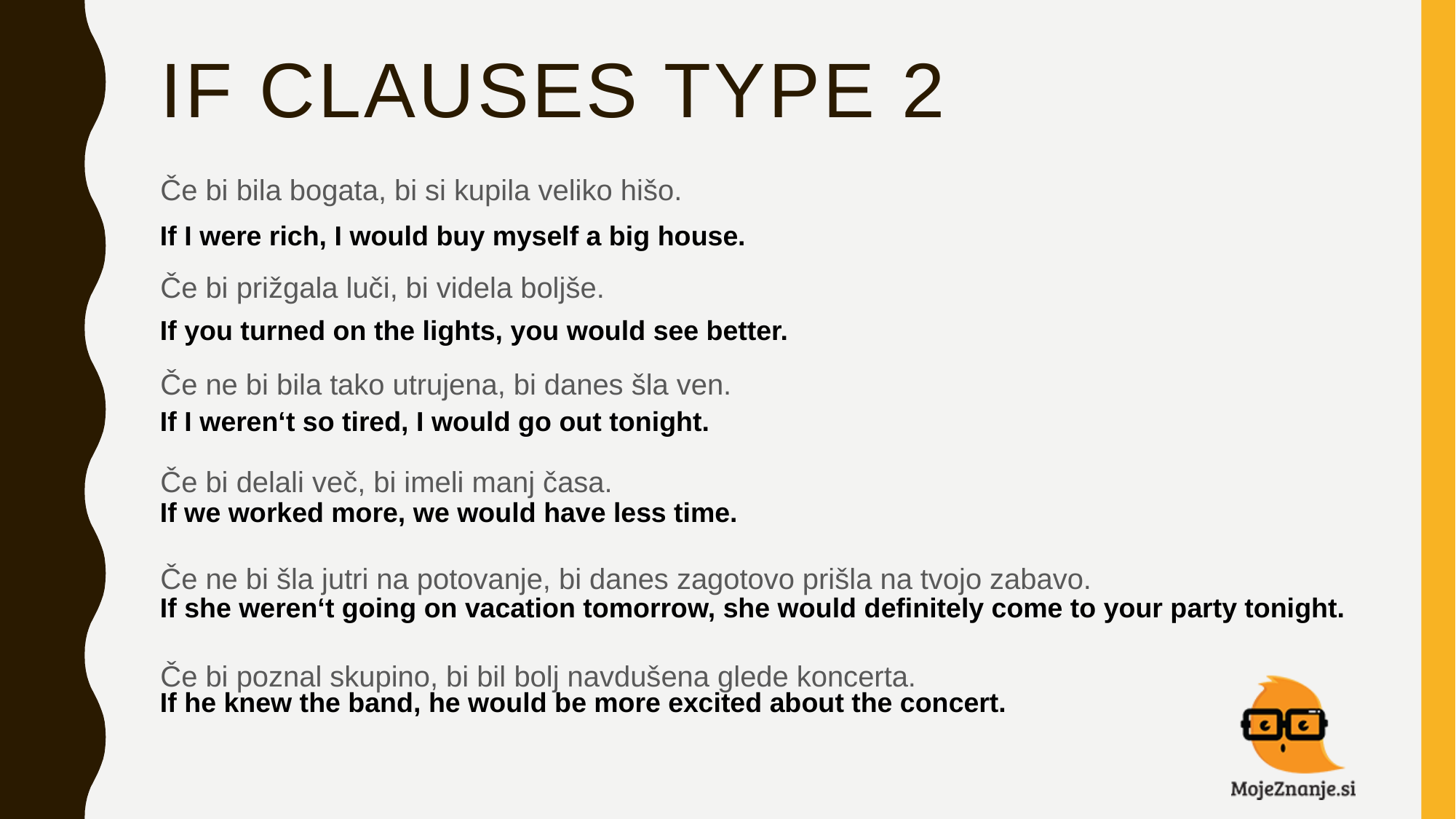

# IF CLAUSES TYPE 2
Če bi bila bogata, bi si kupila veliko hišo.

Če bi prižgala luči, bi videla boljše.

Če ne bi bila tako utrujena, bi danes šla ven.

Če bi delali več, bi imeli manj časa.

Če ne bi šla jutri na potovanje, bi danes zagotovo prišla na tvojo zabavo.

Če bi poznal skupino, bi bil bolj navdušena glede koncerta.
If I were rich, I would buy myself a big house.
If you turned on the lights, you would see better.
If I weren‘t so tired, I would go out tonight.
If we worked more, we would have less time.
If she weren‘t going on vacation tomorrow, she would definitely come to your party tonight.
If he knew the band, he would be more excited about the concert.